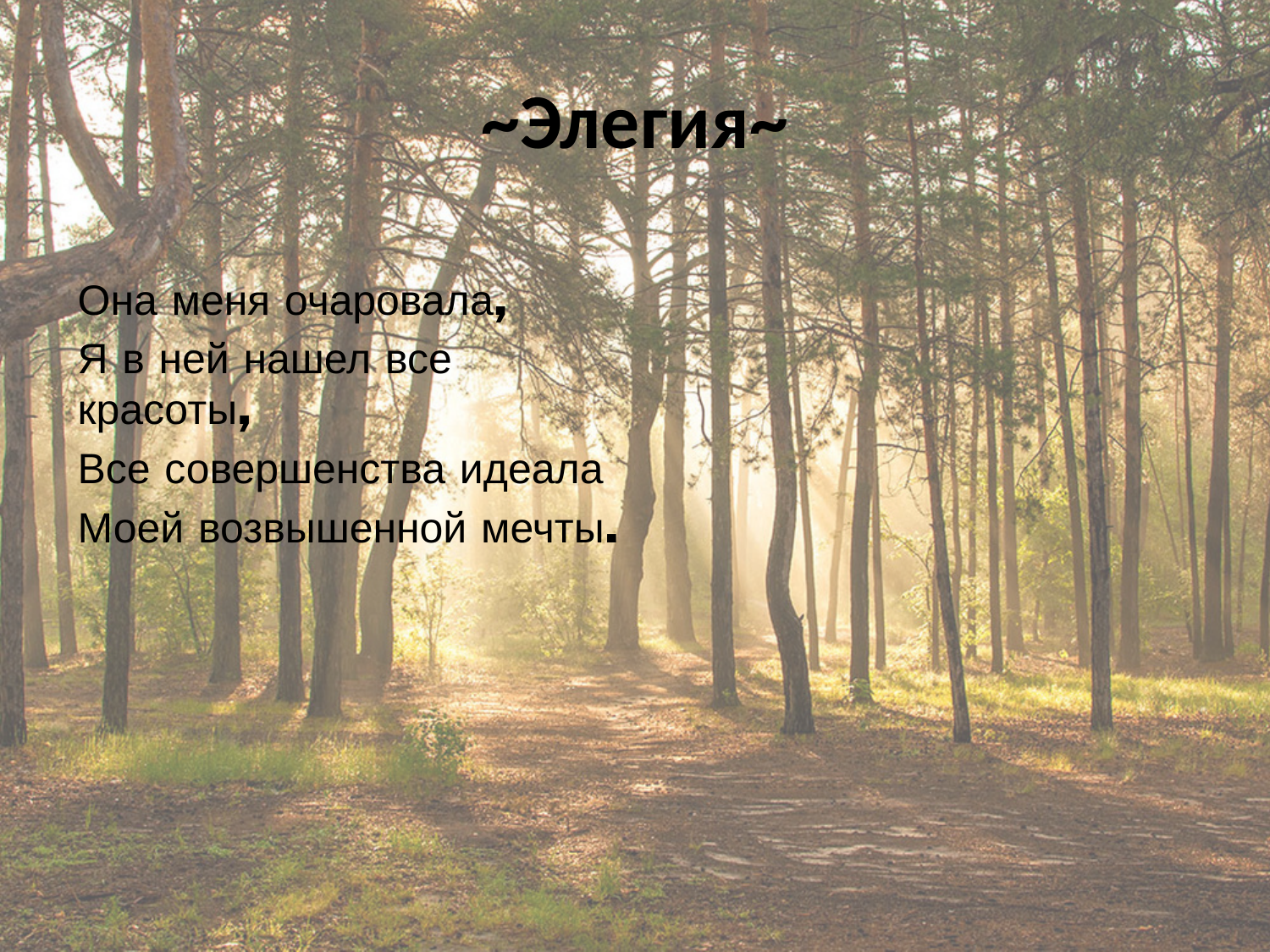

# ~Элегия~
Она меня очаровала,
Я в ней нашел все красоты,
Все совершенства идеала
Моей возвышенной мечты.